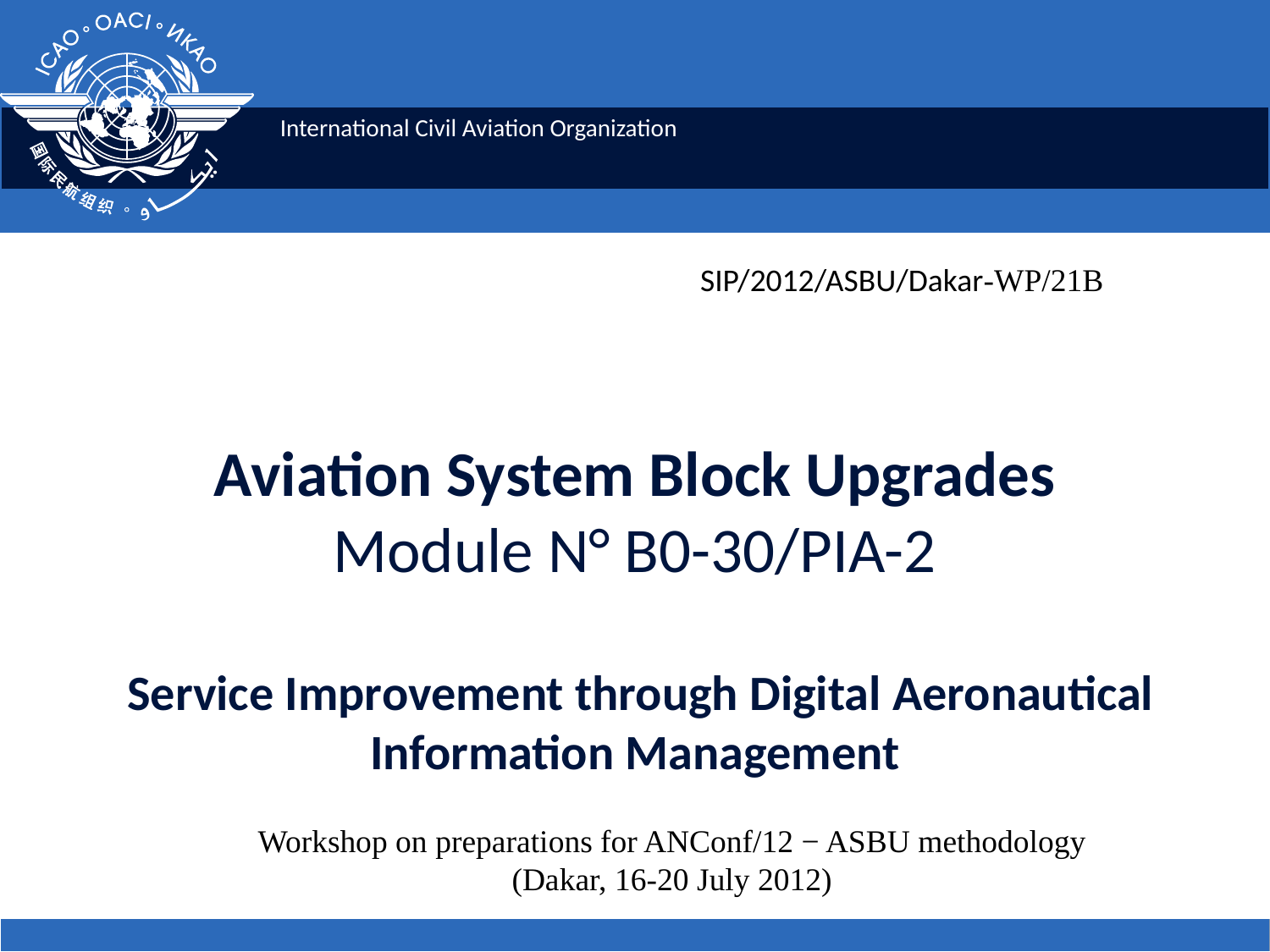

SIP/2012/ASBU/Dakar-WP/21B
# Aviation System Block Upgrades Module N° B0-30/PIA-2 Service Improvement through Digital Aeronautical Information Management
Workshop on preparations for ANConf/12 − ASBU methodology
(Dakar, 16-20 July 2012)